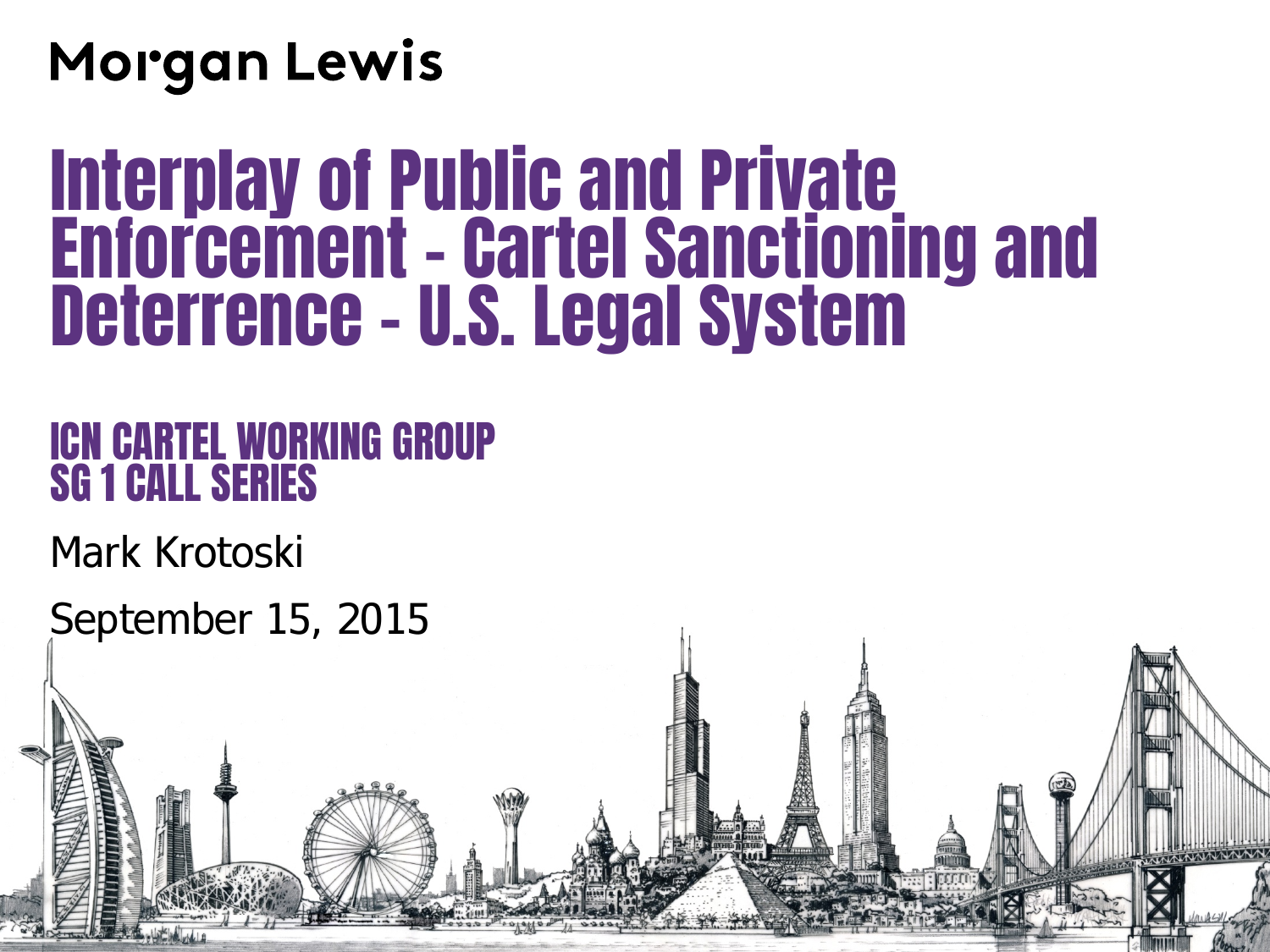

# Interplay of Public and Private Enforcement – Cartel Sanctioning and Deterrence – U.S. Legal System ICN Cartel Working Group SG 1 call series
Mark Krotoski
September 15, 2015
Morgan Lewis
April 1, 201515